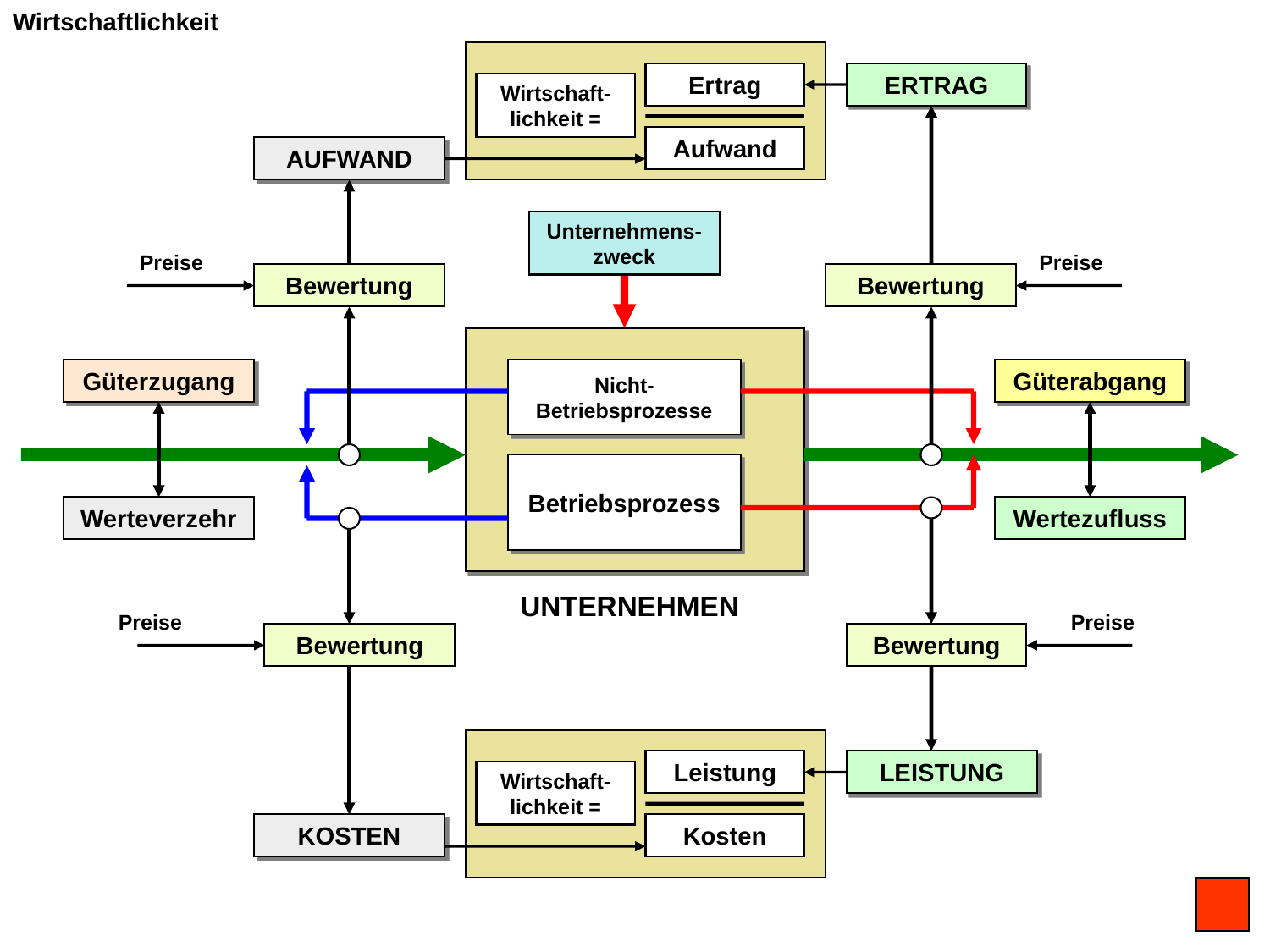

Wirtschaftlichkeit

Ertrag
ERTRAG
Wirtschaft-lichkeit =

Aufwand
AUFWAND

Unternehmens-zweck
Preise
Preise

Bewertung
Bewertung

Güterzugang
Nicht-Betriebsprozesse
Güterabgang

Betriebsprozess

Werteverzehr

Wertezufluss

UNTERNEHMEN
Preise
Preise
Bewertung
Bewertung

Leistung
LEISTUNG
Wirtschaft-lichkeit =

KOSTEN
Kosten